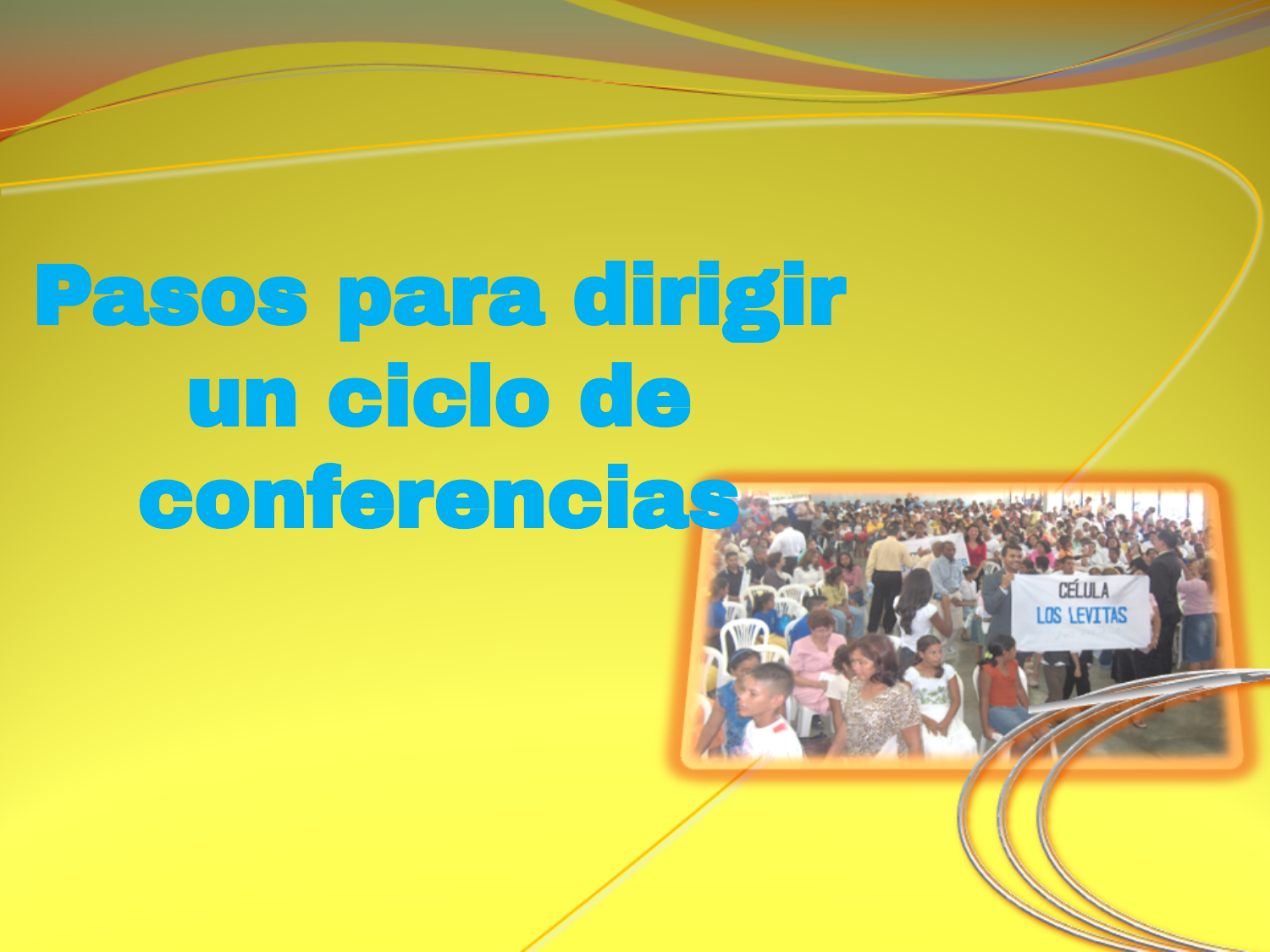

Pasos para dirigir un ciclo de conferencias